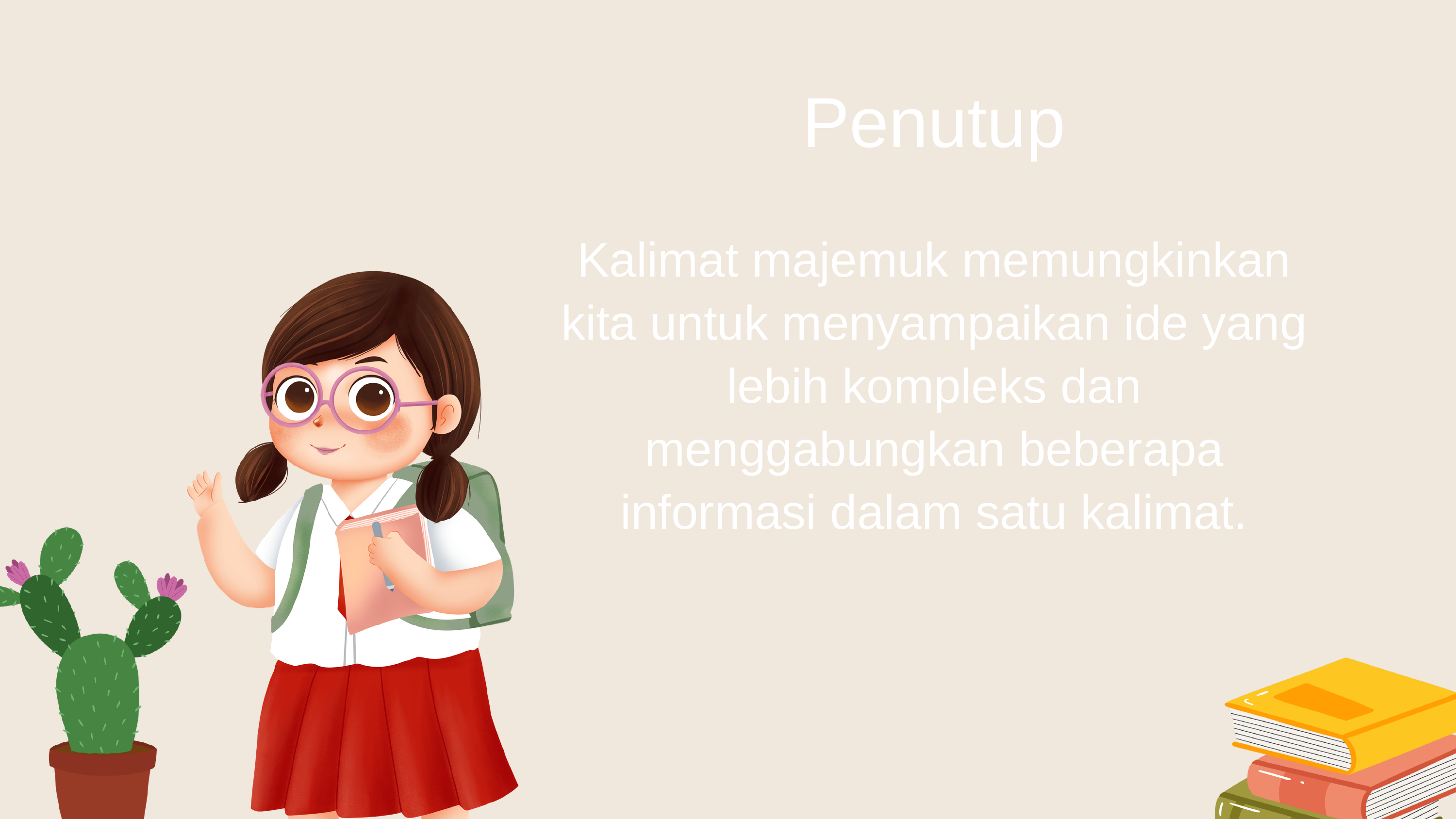

Penutup

Kalimat majemuk memungkinkan kita untuk menyampaikan ide yang lebih kompleks dan menggabungkan beberapa informasi dalam satu kalimat.